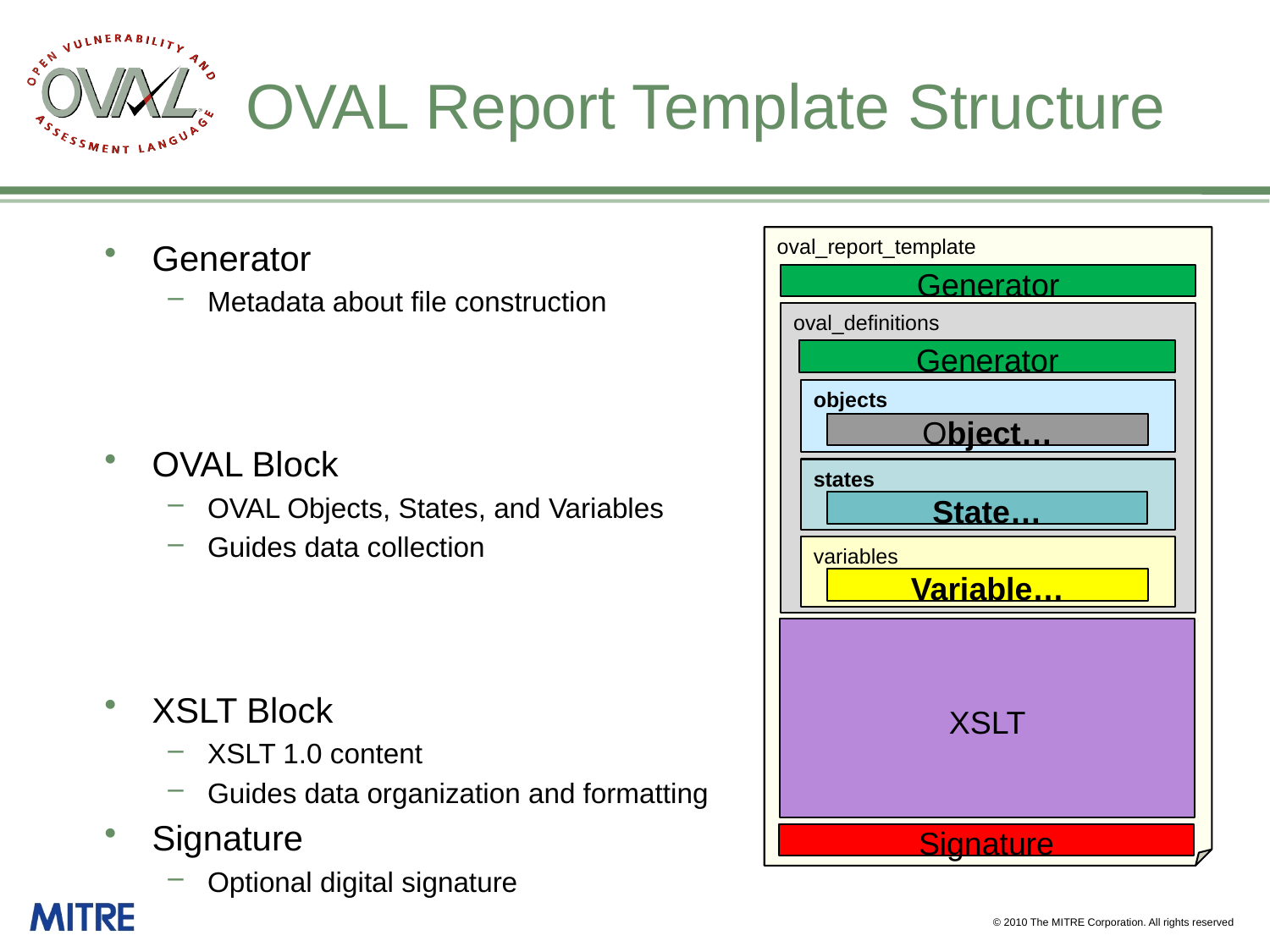

# OVAL Report Template Structure

Generator
Metadata about file construction

OVAL Block
OVAL Objects, States, and Variables
Guides data collection

XSLT Block
XSLT 1.0 content
Guides data organization and formatting
Signature
Optional digital signature
oval_report_template
Generator
oval_definitions
Generator
objects
Object…
states
State…
variables

Variable…
XSLT
Signature